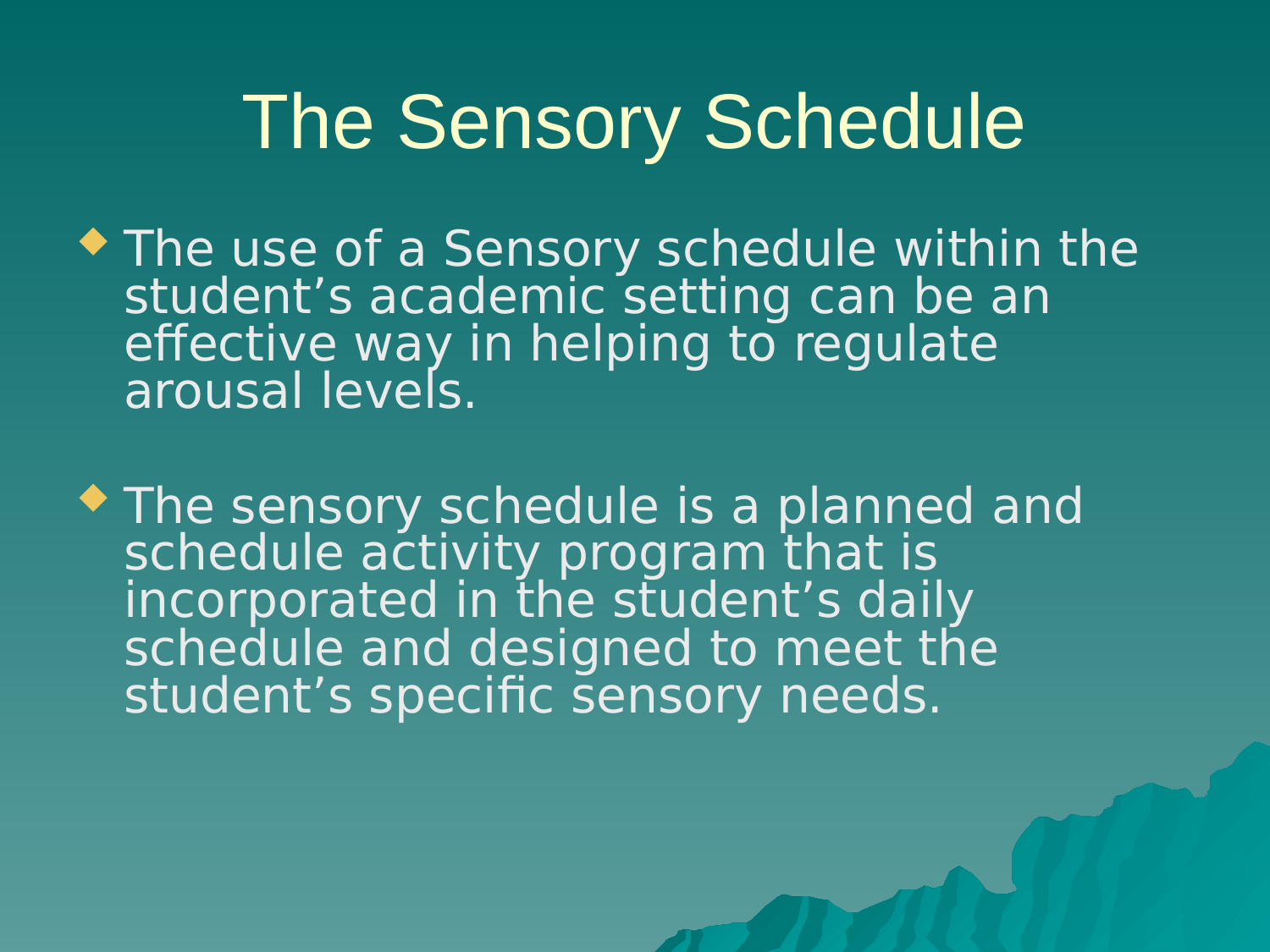

# The Sensory Schedule
The use of a Sensory schedule within the student’s academic setting can be an effective way in helping to regulate arousal levels.

The sensory schedule is a planned and schedule activity program that is incorporated in the student’s daily schedule and designed to meet the student’s specific sensory needs.